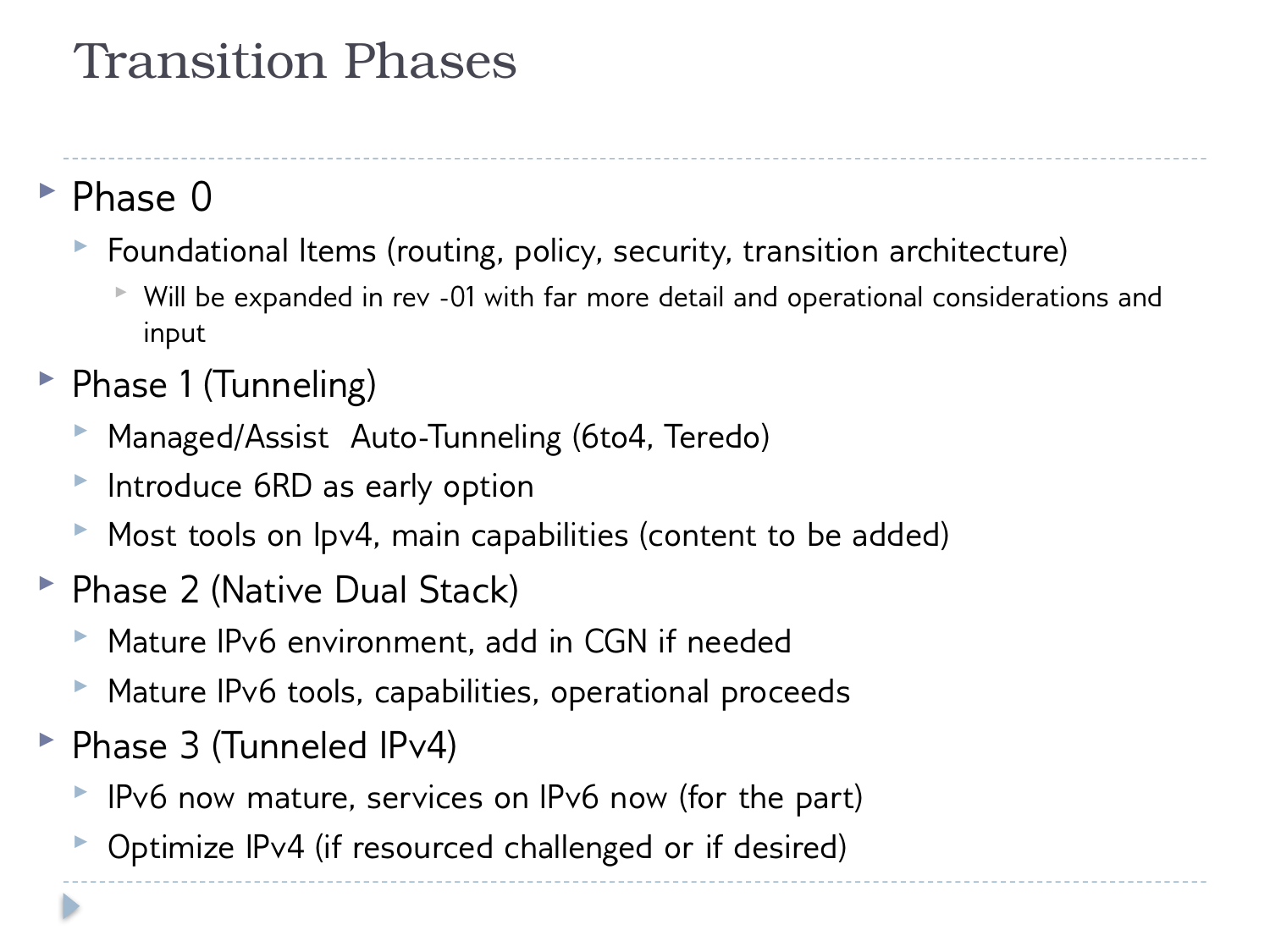

# Transition Phases
Phase 0
Foundational Items (routing, policy, security, transition architecture)
Will be expanded in rev -01 with far more detail and operational considerations and input
Phase 1 (Tunneling)
Managed/Assist  Auto-Tunneling (6to4, Teredo)
Introduce 6RD as early option
Most tools on Ipv4, main capabilities (content to be added)
Phase 2 (Native Dual Stack)
Mature IPv6 environment, add in CGN if needed
Mature IPv6 tools, capabilities, operational proceeds
Phase 3 (Tunneled IPv4)
IPv6 now mature, services on IPv6 now (for the part)
Optimize IPv4 (if resourced challenged or if desired)